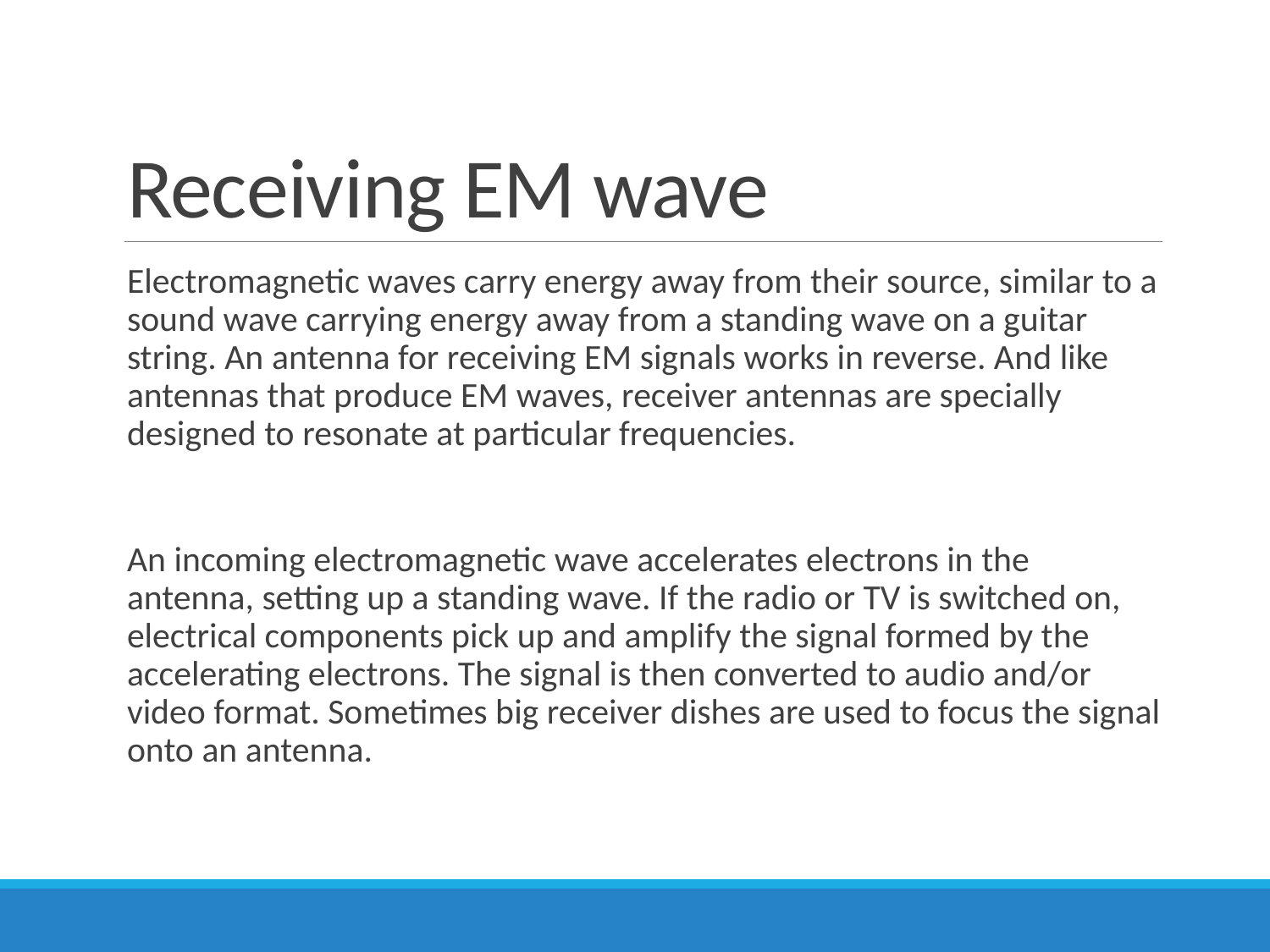

# Receiving EM wave
Electromagnetic waves carry energy away from their source, similar to a sound wave carrying energy away from a standing wave on a guitar string. An antenna for receiving EM signals works in reverse. And like antennas that produce EM waves, receiver antennas are specially designed to resonate at particular frequencies.

An incoming electromagnetic wave accelerates electrons in the antenna, setting up a standing wave. If the radio or TV is switched on, electrical components pick up and amplify the signal formed by the accelerating electrons. The signal is then converted to audio and/or video format. Sometimes big receiver dishes are used to focus the signal onto an antenna.